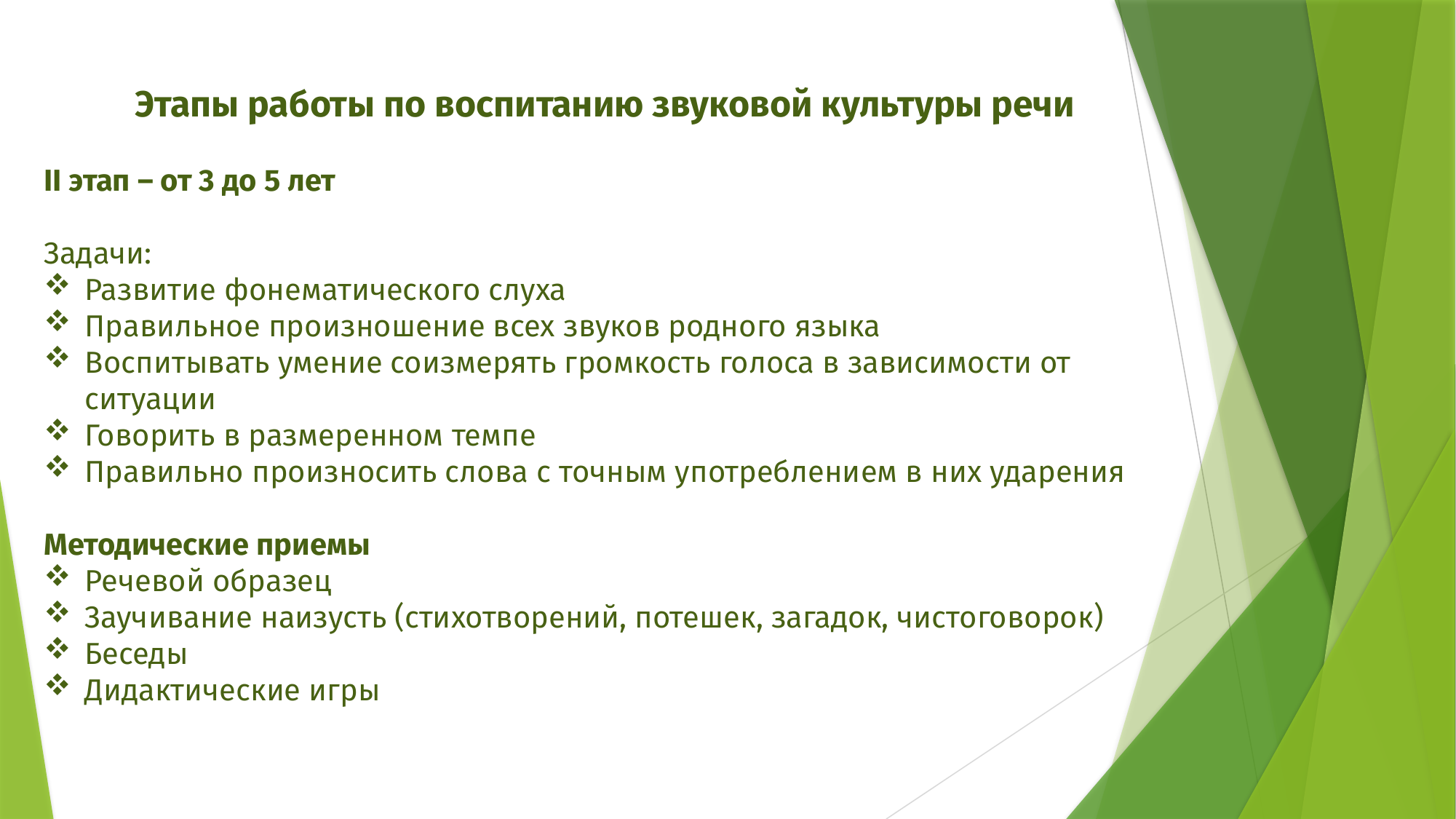

Этапы работы по воспитанию звуковой культуры речи

II этап – от 3 до 5 лет

Задачи:
Развитие фонематического слуха
Правильное произношение всех звуков родного языка
Воспитывать умение соизмерять громкость голоса в зависимости от ситуации
Говорить в размеренном темпе
Правильно произносить слова с точным употреблением в них ударения

Методические приемы
Речевой образец
Заучивание наизусть (стихотворений, потешек, загадок, чистоговорок)
Беседы
Дидактические игры